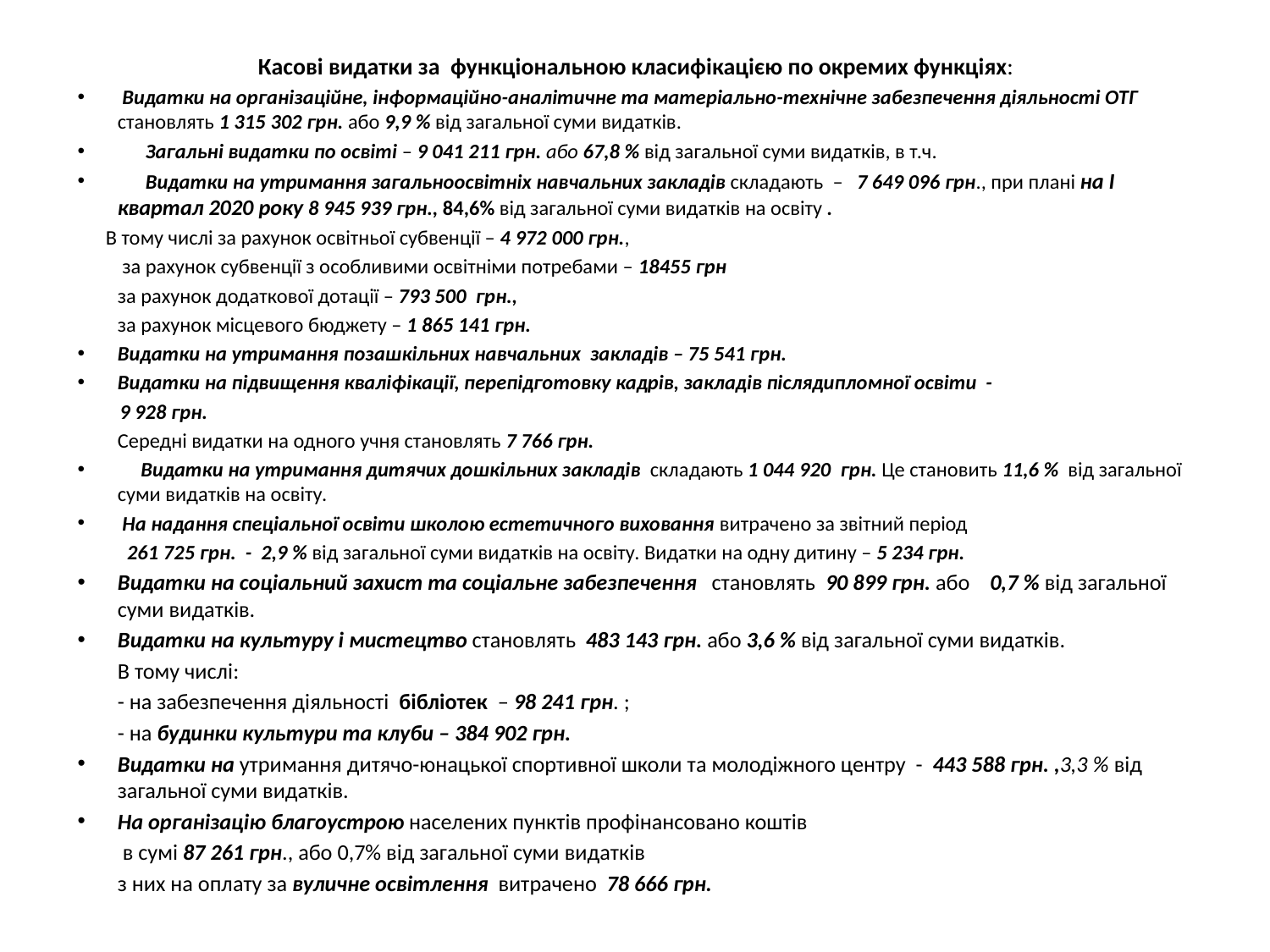

Касові видатки за  функціональною класифікацією по окремих функціях:
 Видатки на організаційне, інформаційно-аналітичне та матеріально-технічне забезпечення діяльності ОТГ становлять 1 315 302 грн. або 9,9 % від загальної суми видатків.
      Загальні видатки по освіті – 9 041 211 грн. або 67,8 % від загальної суми видатків, в т.ч.
      Видатки на утримання загальноосвітніх навчальних закладів складають  –   7 649 096 грн., при плані на І квартал 2020 року 8 945 939 грн., 84,6% від загальної суми видатків на освіту .
      В тому числі за рахунок освітньої субвенції – 4 972 000 грн.,
	 за рахунок субвенції з особливими освітніми потребами – 18455 грн
	за рахунок додаткової дотації – 793 500  грн.,
	за рахунок місцевого бюджету – 1 865 141 грн.
Видатки на утримання позашкільних навчальних  закладів – 75 541 грн.
Видатки на підвищення кваліфікації, перепідготовку кадрів, закладів післядипломної освіти  -
         9 928 грн.
	Середні видатки на одного учня становлять 7 766 грн.
     Видатки на утримання дитячих дошкільних закладів  складають 1 044 920  грн. Це становить 11,6 %  від загальної суми видатків на освіту.
 На надання спеціальної освіти школою естетичного виховання витрачено за звітний період
	  261 725 грн.  -  2,9 % від загальної суми видатків на освіту. Видатки на одну дитину – 5 234 грн.
Видатки на соціальний захист та соціальне забезпечення   становлять  90 899 грн. або    0,7 % від загальної суми видатків.
Видатки на культуру і мистецтво становлять  483 143 грн. або 3,6 % від загальної суми видатків.
		В тому числі:
	- на забезпечення діяльності  бібліотек  – 98 241 грн. ;
	- на будинки культури та клуби – 384 902 грн.
Видатки на утримання дитячо-юнацької спортивної школи та молодіжного центру  -  443 588 грн. ,3,3 % від загальної суми видатків.
На організацію благоустрою населених пунктів профінансовано коштів
	 в сумі 87 261 грн., або 0,7% від загальної суми видатків
		з них на оплату за вуличне освітлення  витрачено  78 666 грн.